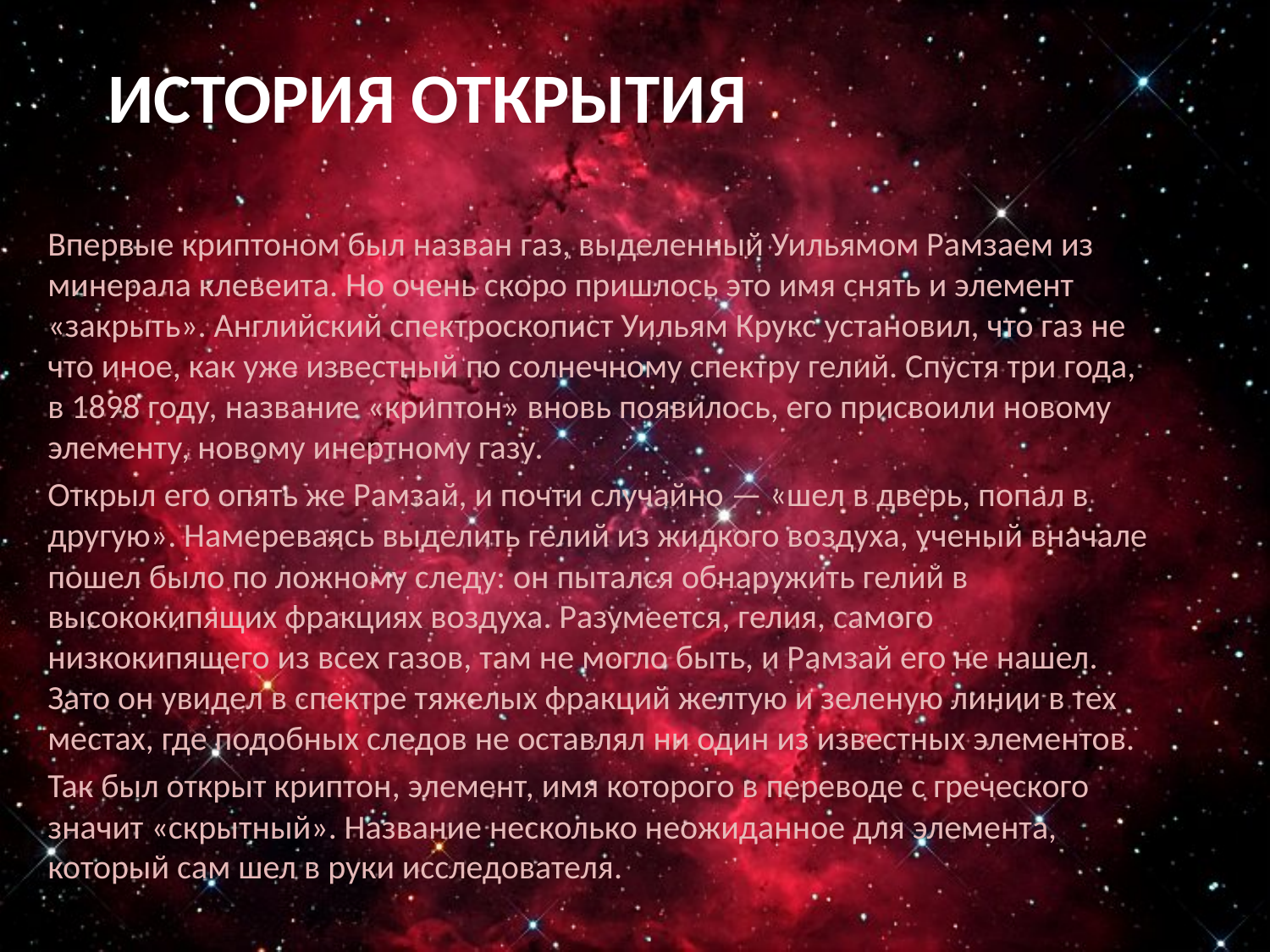

# История Открытия
Впервые криптоном был назван газ, выделенный Уильямом Рамзаем из минерала клевеита. Но очень скоро пришлось это имя снять и элемент «закрыть». Английский спектроскопист Уильям Крукс установил, что газ не что иное, как уже известный по солнечному спектру гелий. Спустя три года, в 1898 году, название «криптон» вновь появилось, его присвоили новому элементу, новому инертному газу.
Открыл его опять же Рамзай, и почти случайно — «шел в дверь, попал в другую». Намереваясь выделить гелий из жидкого воздуха, ученый вначале пошел было по ложному следу: он пытался обнаружить гелий в высококипящих фракциях воздуха. Разумеется, гелия, самого низкокипящего из всех газов, там не могло быть, и Рамзай его не нашел. Зато он увидел в спектре тяжелых фракций желтую и зеленую линии в тех местах, где подобных следов не оставлял ни один из известных элементов.
Так был открыт криптон, элемент, имя которого в переводе с греческого значит «скрытный». Название несколько неожиданное для элемента, который сам шел в руки исследователя.